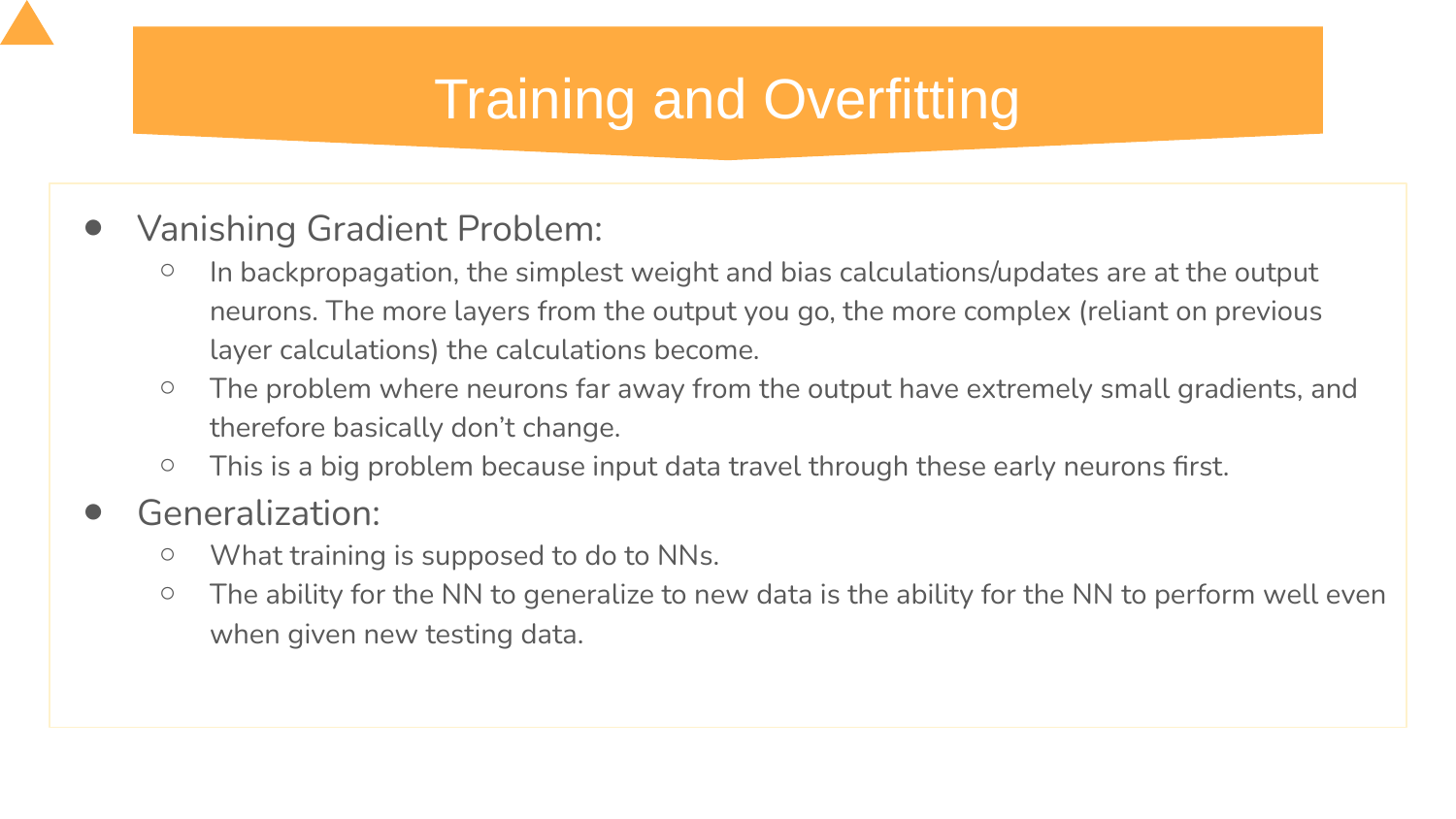

# Training and Overfitting
Vanishing Gradient Problem:
In backpropagation, the simplest weight and bias calculations/updates are at the output neurons. The more layers from the output you go, the more complex (reliant on previous layer calculations) the calculations become.
The problem where neurons far away from the output have extremely small gradients, and therefore basically don’t change.
This is a big problem because input data travel through these early neurons first.
Generalization:
What training is supposed to do to NNs.
The ability for the NN to generalize to new data is the ability for the NN to perform well even when given new testing data.